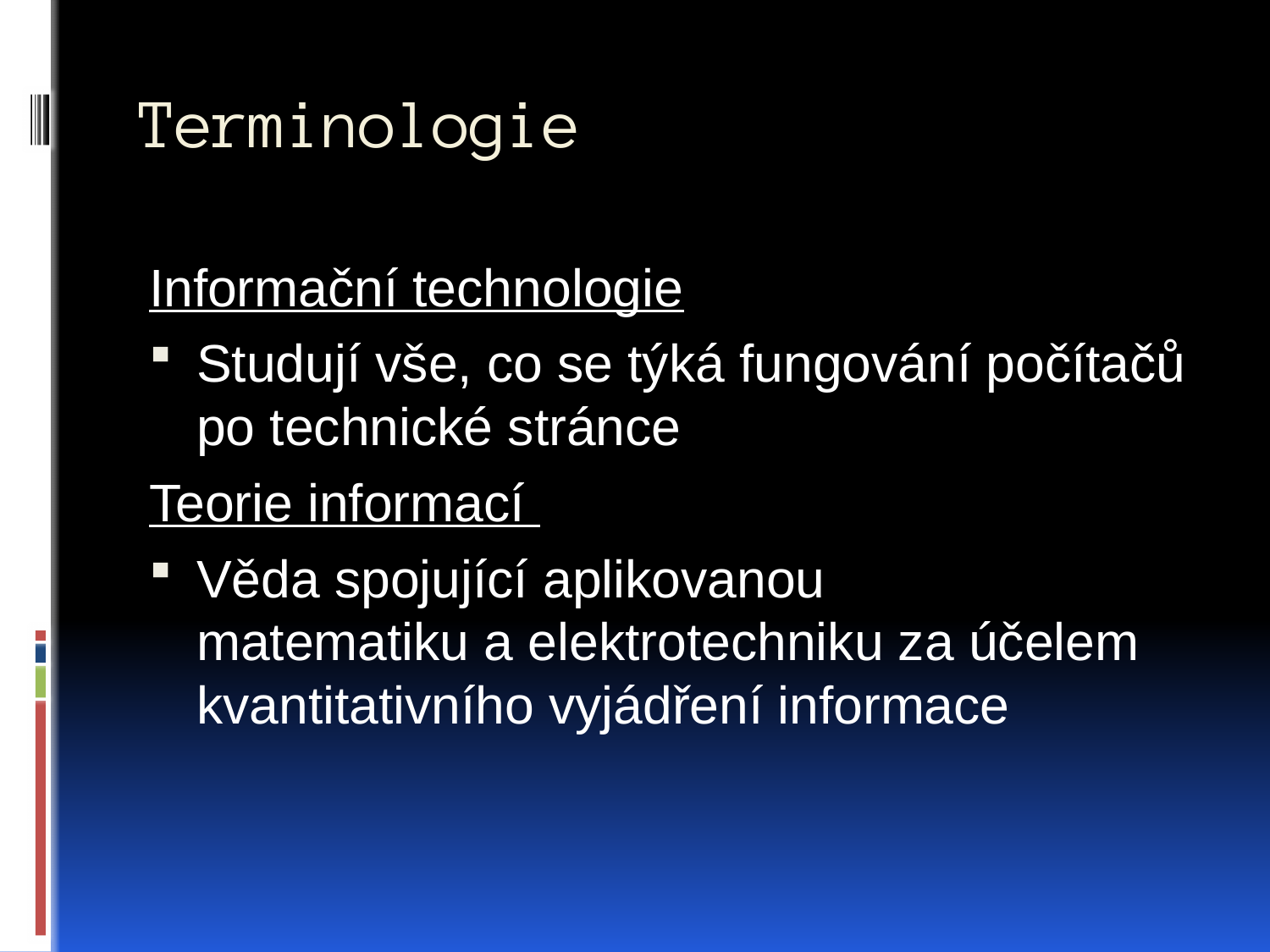

# Terminologie
Informační technologie
Studují vše, co se týká fungování počítačů po technické stránce
Teorie informací
Věda spojující aplikovanou matematiku a elektrotechniku za účelem kvantitativního vyjádření informace